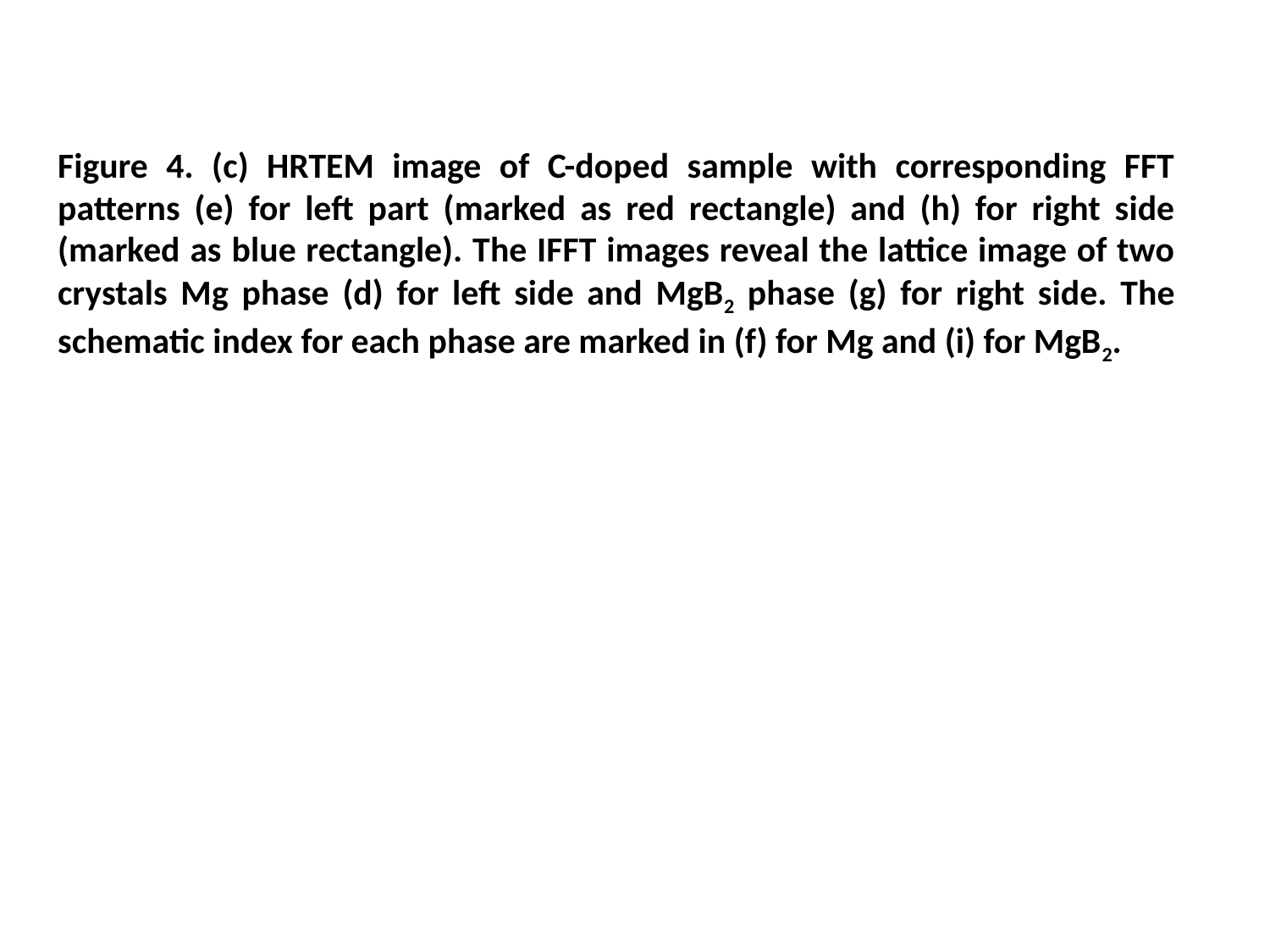

Figure 4. (c) HRTEM image of C-doped sample with corresponding FFT patterns (e) for left part (marked as red rectangle) and (h) for right side (marked as blue rectangle). The IFFT images reveal the lattice image of two crystals Mg phase (d) for left side and MgB2 phase (g) for right side. The schematic index for each phase are marked in (f) for Mg and (i) for MgB2.